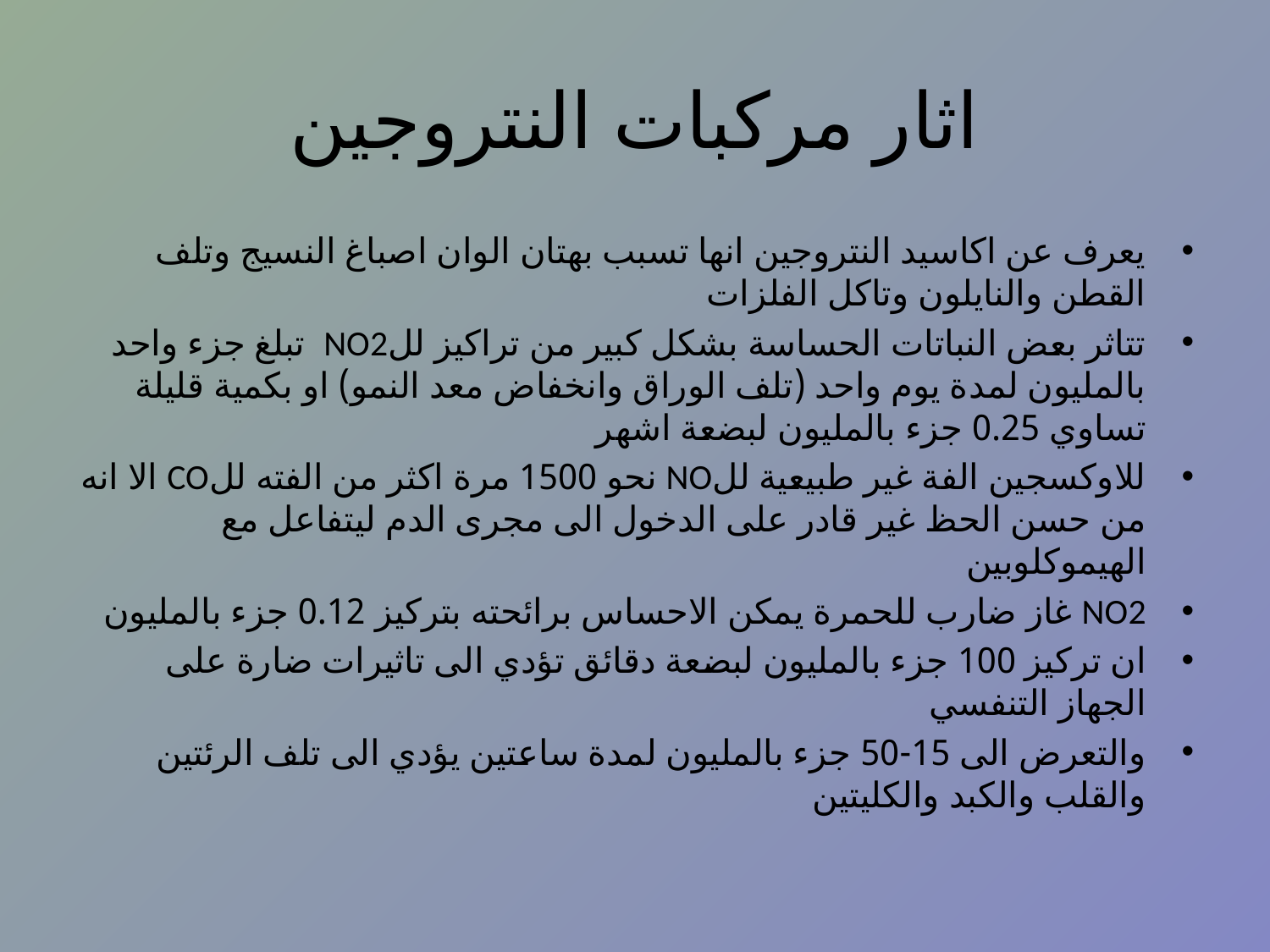

# اثار مركبات النتروجين
يعرف عن اكاسيد النتروجين انها تسبب بهتان الوان اصباغ النسيج وتلف القطن والنايلون وتاكل الفلزات
تتاثر بعض النباتات الحساسة بشكل كبير من تراكيز للNO2  تبلغ جزء واحد بالمليون لمدة يوم واحد (تلف الوراق وانخفاض معد النمو) او بكمية قليلة تساوي 0.25 جزء بالمليون لبضعة اشهر
للاوكسجين الفة غير طبيعية للNO نحو 1500 مرة اكثر من الفته للCO الا انه من حسن الحظ غير قادر على الدخول الى مجرى الدم ليتفاعل مع الهيموكلوبين
NO2 غاز ضارب للحمرة يمكن الاحساس برائحته بتركيز 0.12 جزء بالمليون
ان تركيز 100 جزء بالمليون لبضعة دقائق تؤدي الى تاثيرات ضارة على الجهاز التنفسي
والتعرض الى 15-50 جزء بالمليون لمدة ساعتين يؤدي الى تلف الرئتين والقلب والكبد والكليتين